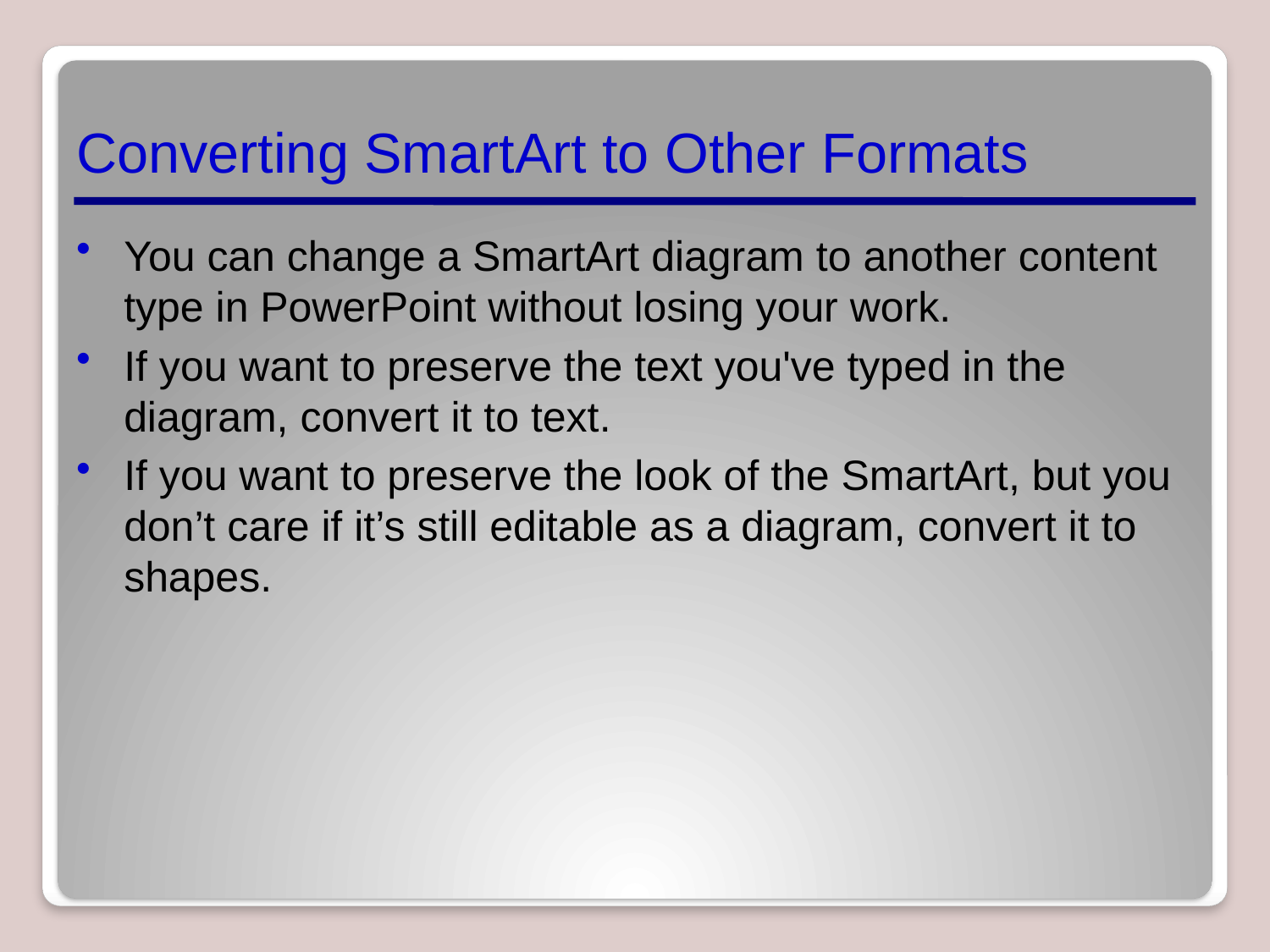

# Converting SmartArt to Other Formats
You can change a SmartArt diagram to another content type in PowerPoint without losing your work.
If you want to preserve the text you've typed in the diagram, convert it to text.
If you want to preserve the look of the SmartArt, but you don’t care if it’s still editable as a diagram, convert it to shapes.